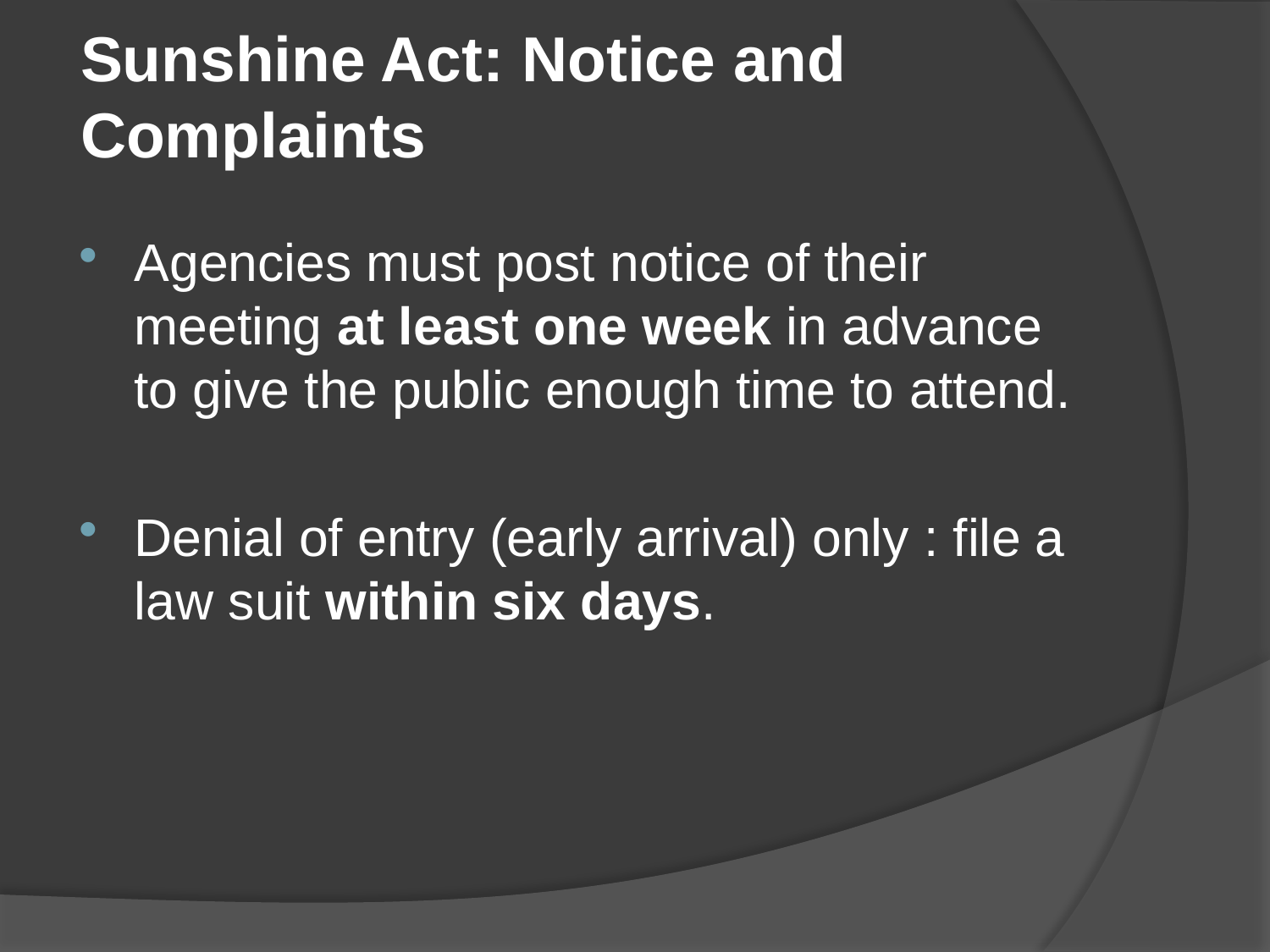

# Sunshine Act: Notice and Complaints
Agencies must post notice of their meeting at least one week in advance to give the public enough time to attend.

Denial of entry (early arrival) only : file a law suit within six days.